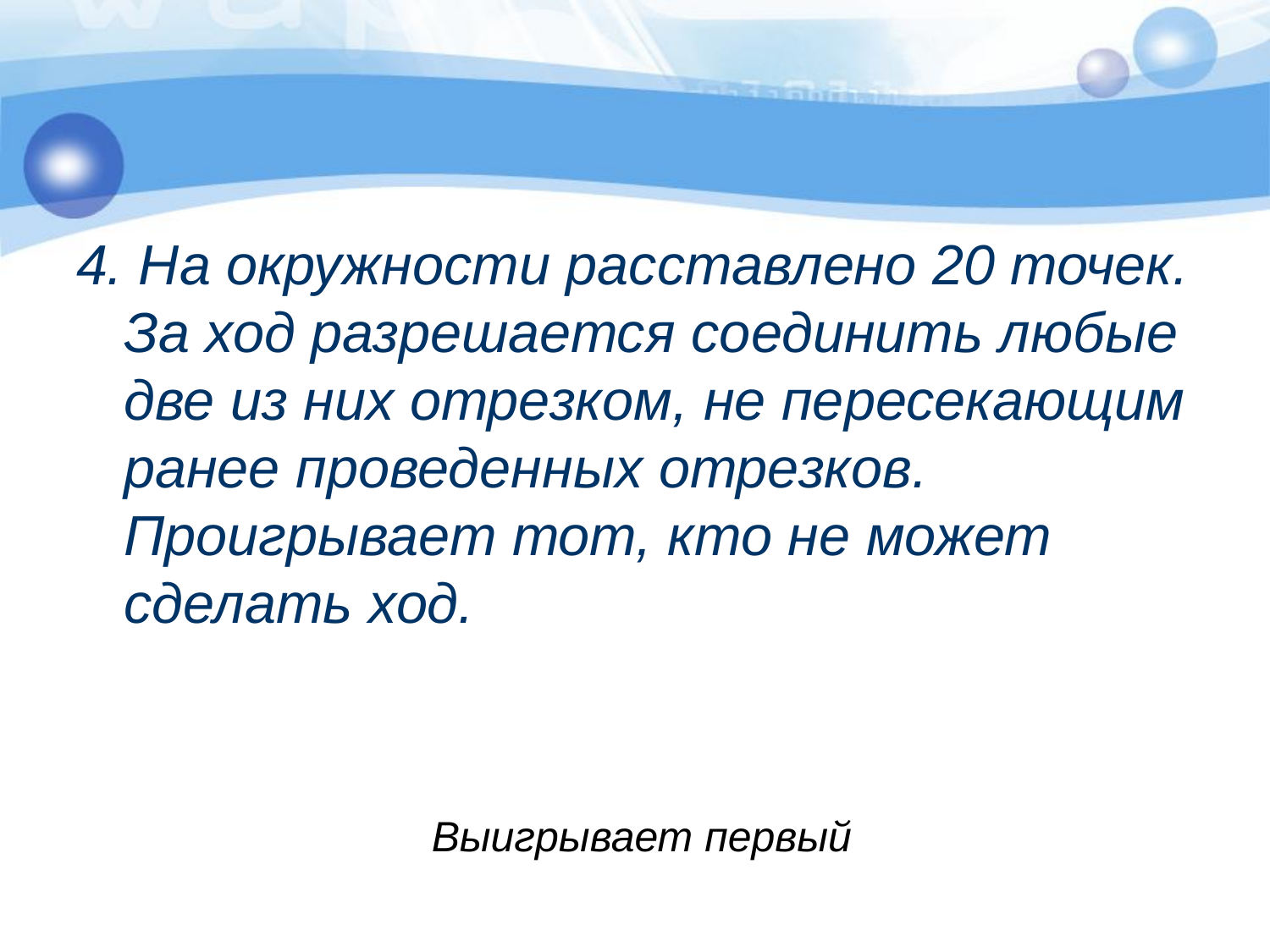

#
4. На окружности расставлено 20 точек. За ход разрешается соединить любые две из них отрезком, не пересекающим ранее проведенных отрезков. Проигрывает тот, кто не может сделать ход.
Выигрывает первый